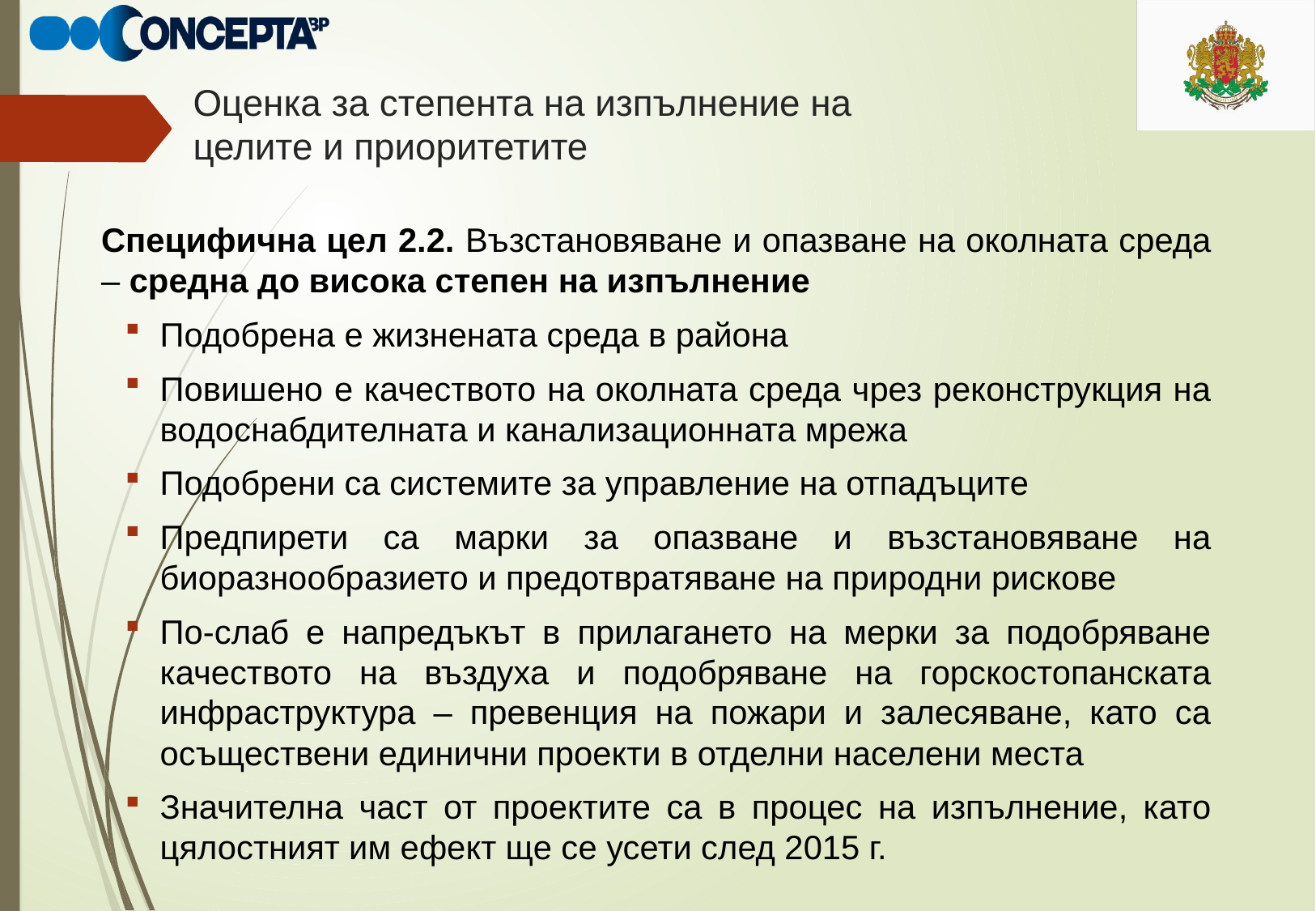

# Оценка за степента на изпълнение на целите и приоритетите
Специфична цел 2.2. Възстановяване и опазване на околната среда – средна до висока степен на изпълнение
Подобрена е жизнената среда в района
Повишено е качеството на околната среда чрез реконструкция на водоснабдителната и канализационната мрежа
Подобрени са системите за управление на отпадъците
Предпирети са марки за опазване и възстановяване на биоразнообразието и предотвратяване на природни рискове
По-слаб е напредъкът в прилагането на мерки за подобряване качеството на въздуха и подобряване на горскостопанската инфраструктура – превенция на пожари и залесяване, като са осъществени единични проекти в отделни населени места
Значителна част от проектите са в процес на изпълнение, като цялостният им ефект ще се усети след 2015 г.